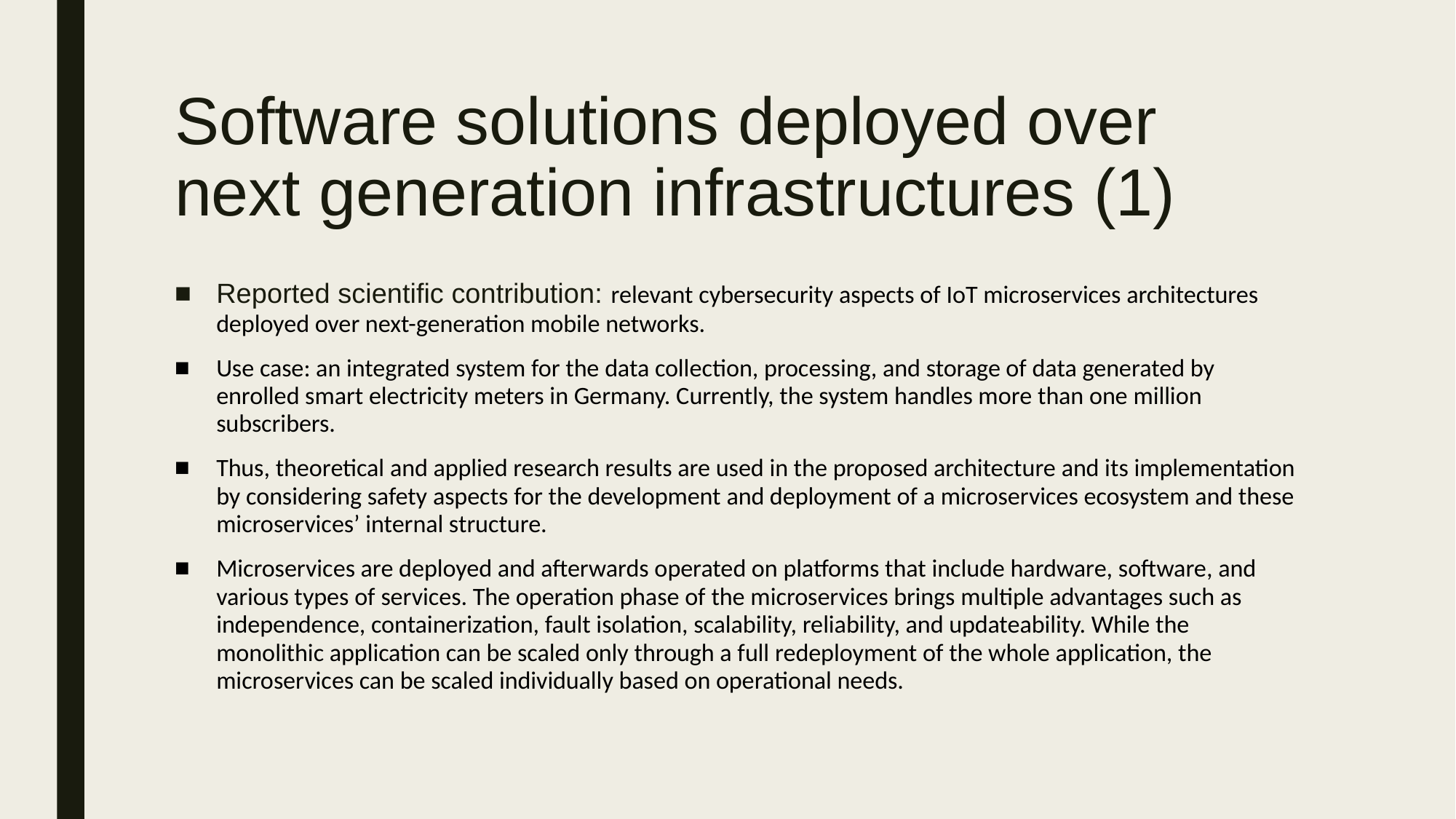

# Software solutions deployed over next generation infrastructures (1)
Reported scientific contribution: relevant cybersecurity aspects of IoT microservices architectures deployed over next-generation mobile networks.
Use case: an integrated system for the data collection, processing, and storage of data generated by enrolled smart electricity meters in Germany. Currently, the system handles more than one million subscribers.
Thus, theoretical and applied research results are used in the proposed architecture and its implementation by considering safety aspects for the development and deployment of a microservices ecosystem and these microservices’ internal structure.
Microservices are deployed and afterwards operated on platforms that include hardware, software, and various types of services. The operation phase of the microservices brings multiple advantages such as independence, containerization, fault isolation, scalability, reliability, and updateability. While the monolithic application can be scaled only through a full redeployment of the whole application, the microservices can be scaled individually based on operational needs.